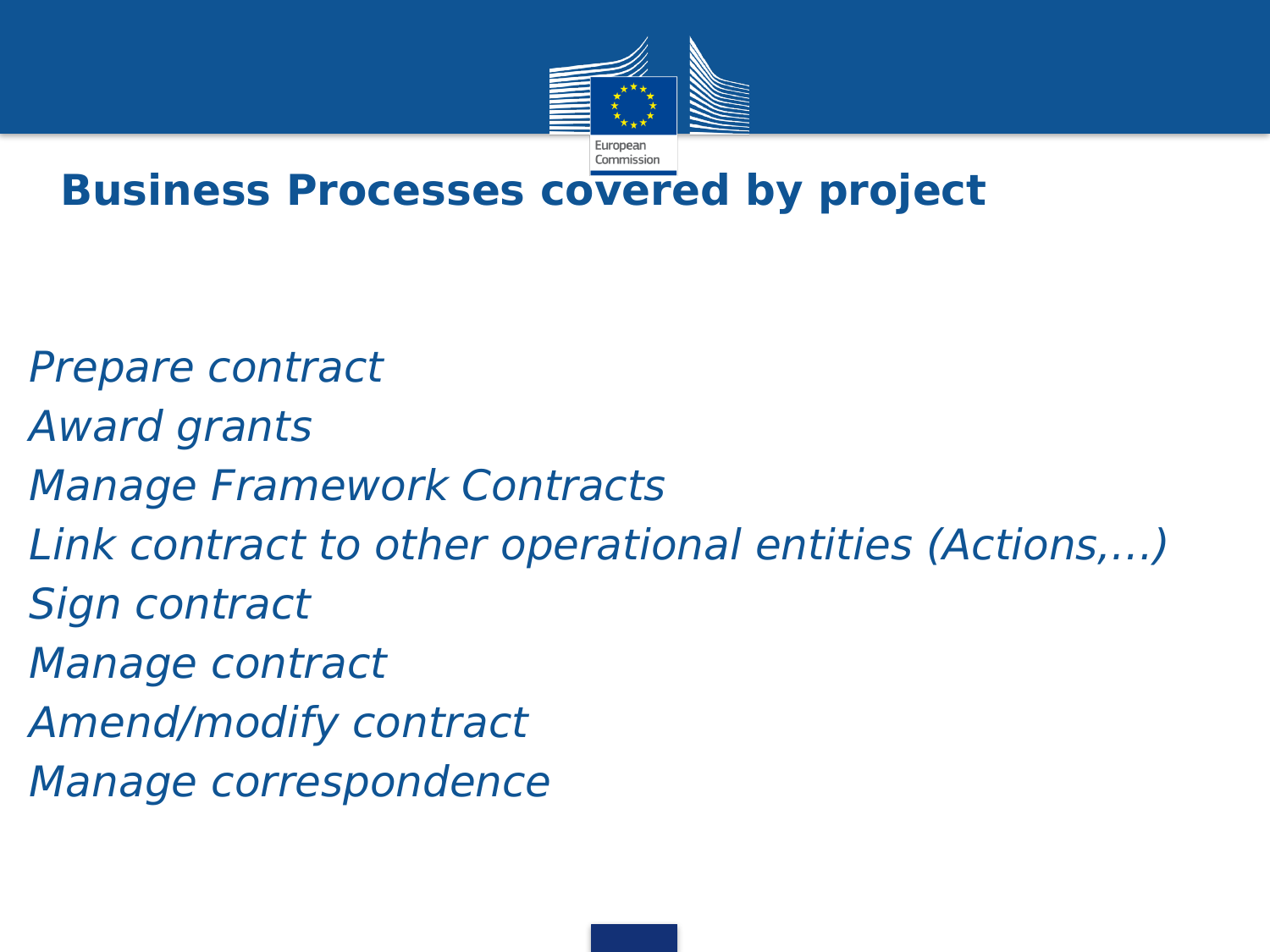

Business Processes covered by project

Prepare contract
Award grants
Manage Framework Contracts
Link contract to other operational entities (Actions,…)
Sign contract
Manage contract
Amend/modify contract
Manage correspondence